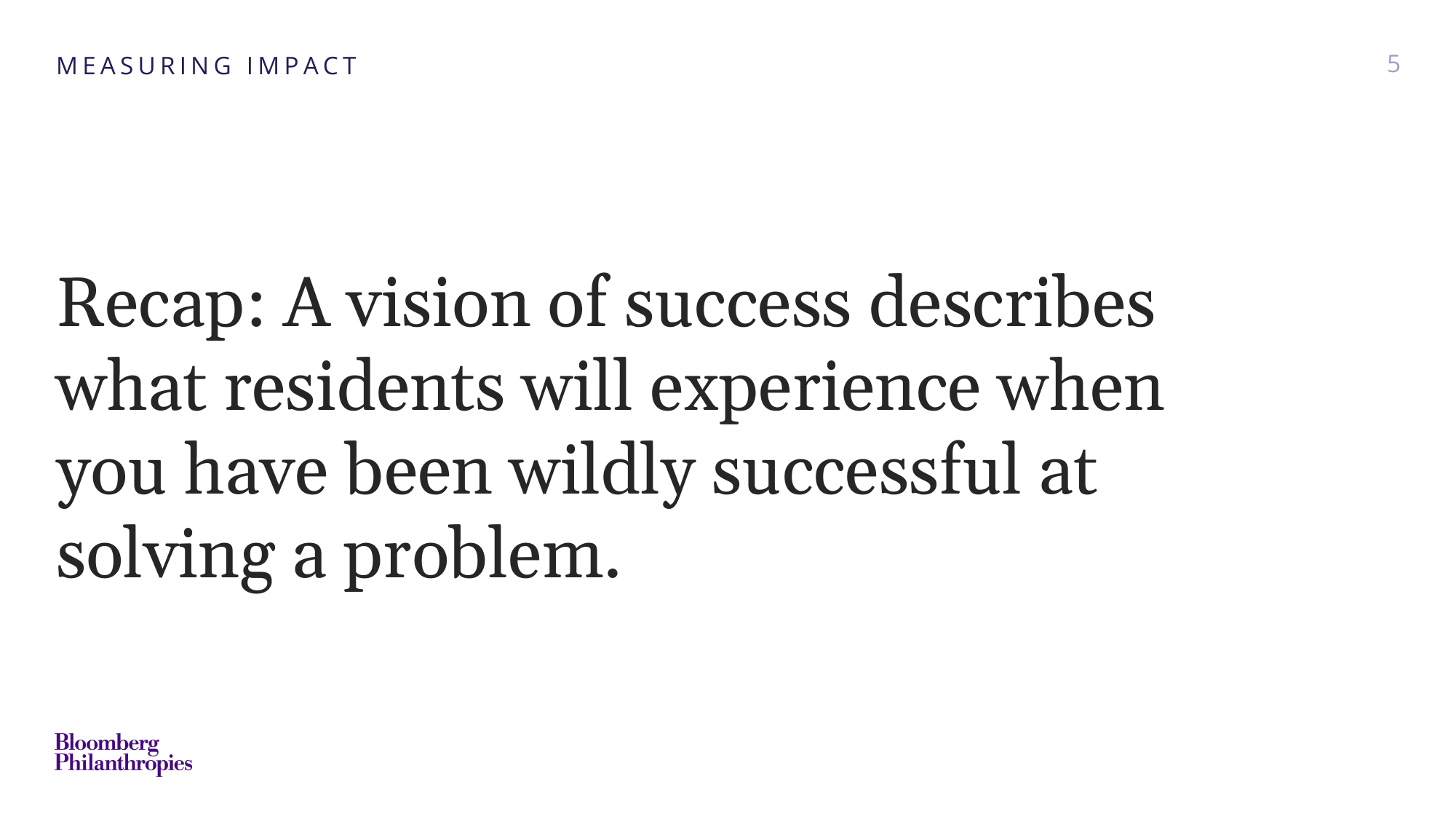

MEASURING IMPACT
5
Recap: A vision of success describes what residents will experience when you have been wildly successful at solving a problem.